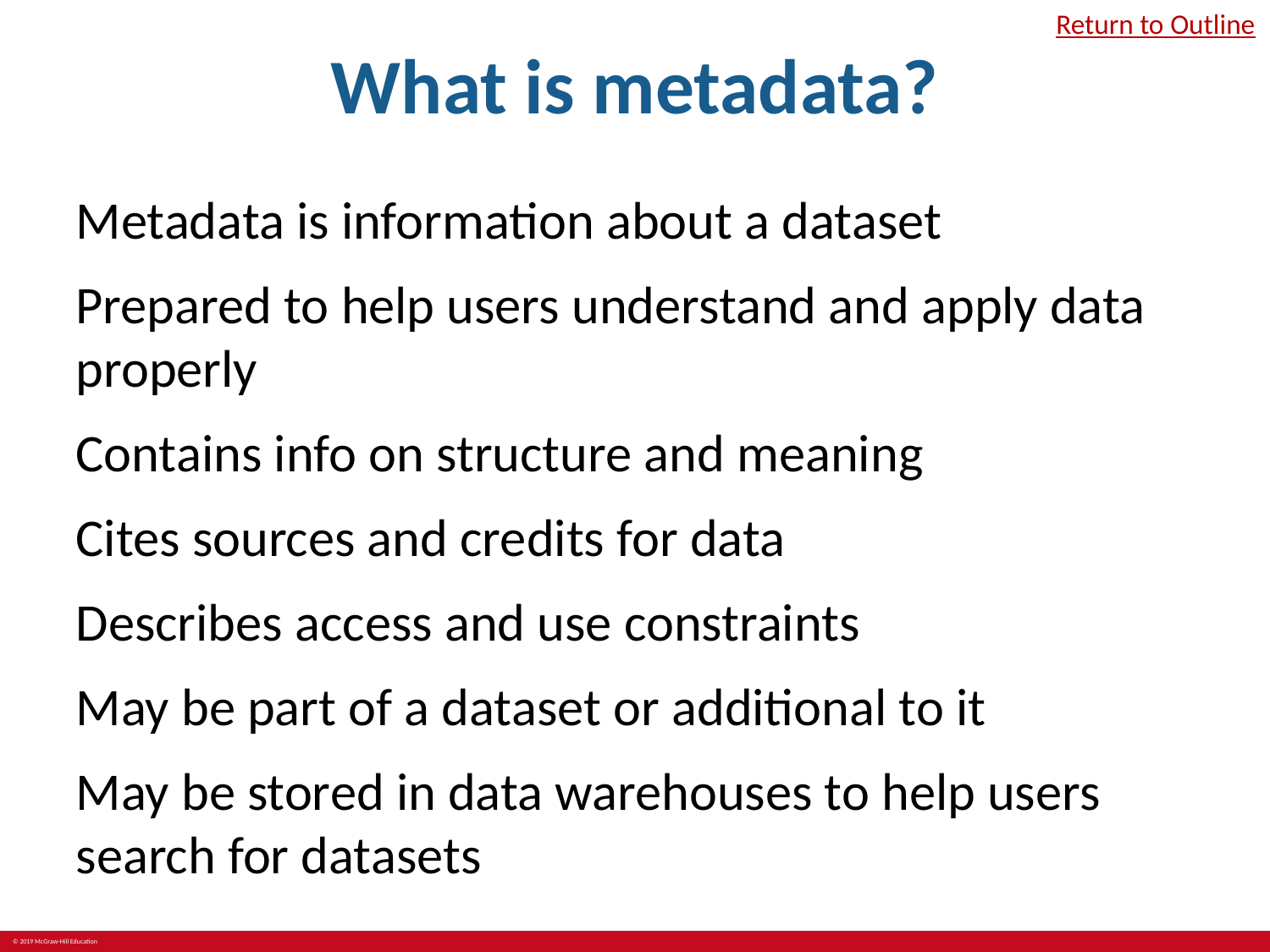

# What is metadata?
Return to Outline
Metadata is information about a dataset
Prepared to help users understand and apply data properly
Contains info on structure and meaning
Cites sources and credits for data
Describes access and use constraints
May be part of a dataset or additional to it
May be stored in data warehouses to help users search for datasets